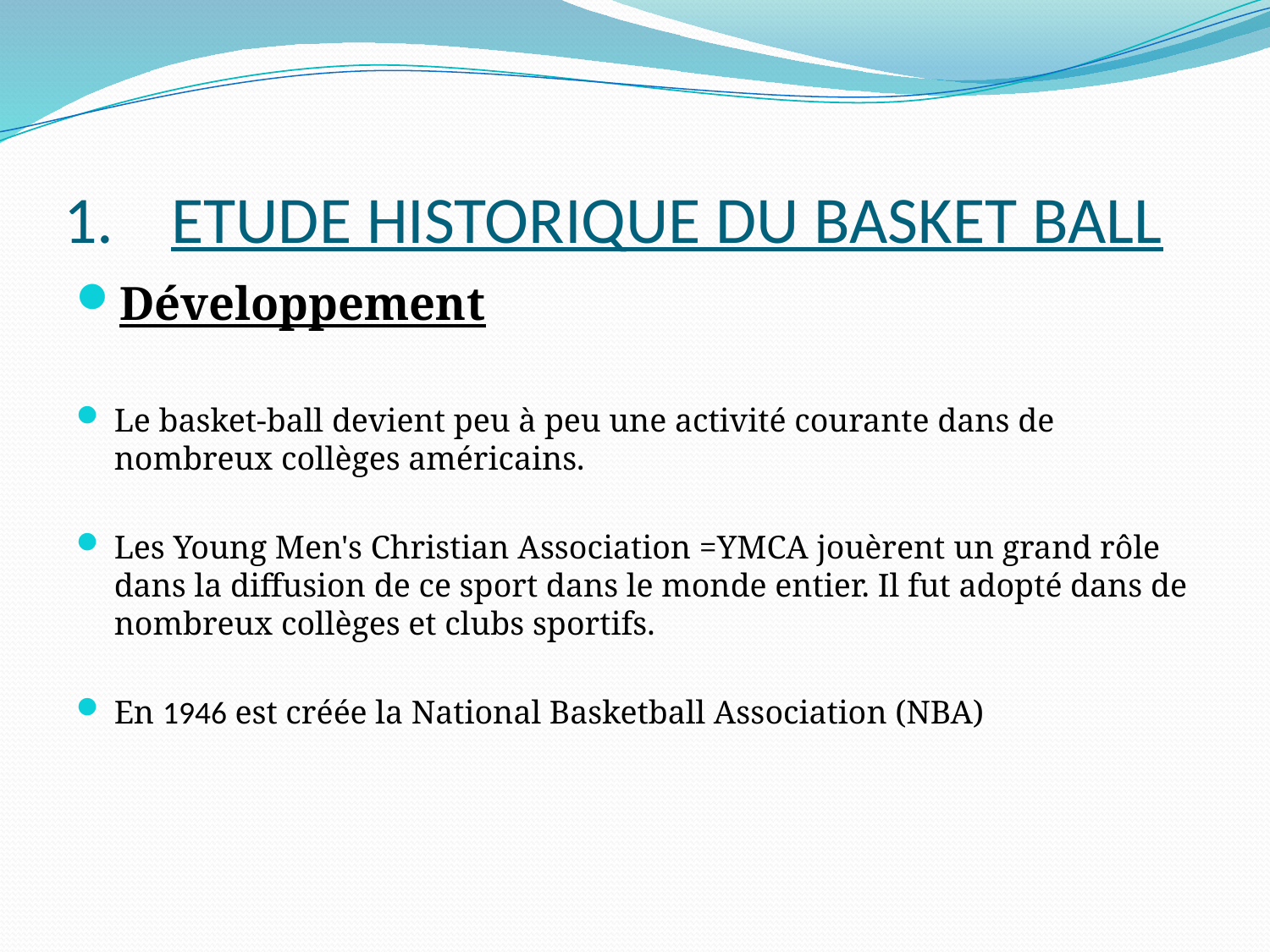

# ETUDE HISTORIQUE DU BASKET BALL
Développement

Le basket-ball devient peu à peu une activité courante dans de nombreux collèges américains.

Les Young Men's Christian Association =YMCA jouèrent un grand rôle dans la diffusion de ce sport dans le monde entier. Il fut adopté dans de nombreux collèges et clubs sportifs.

En 1946 est créée la National Basketball Association (NBA)